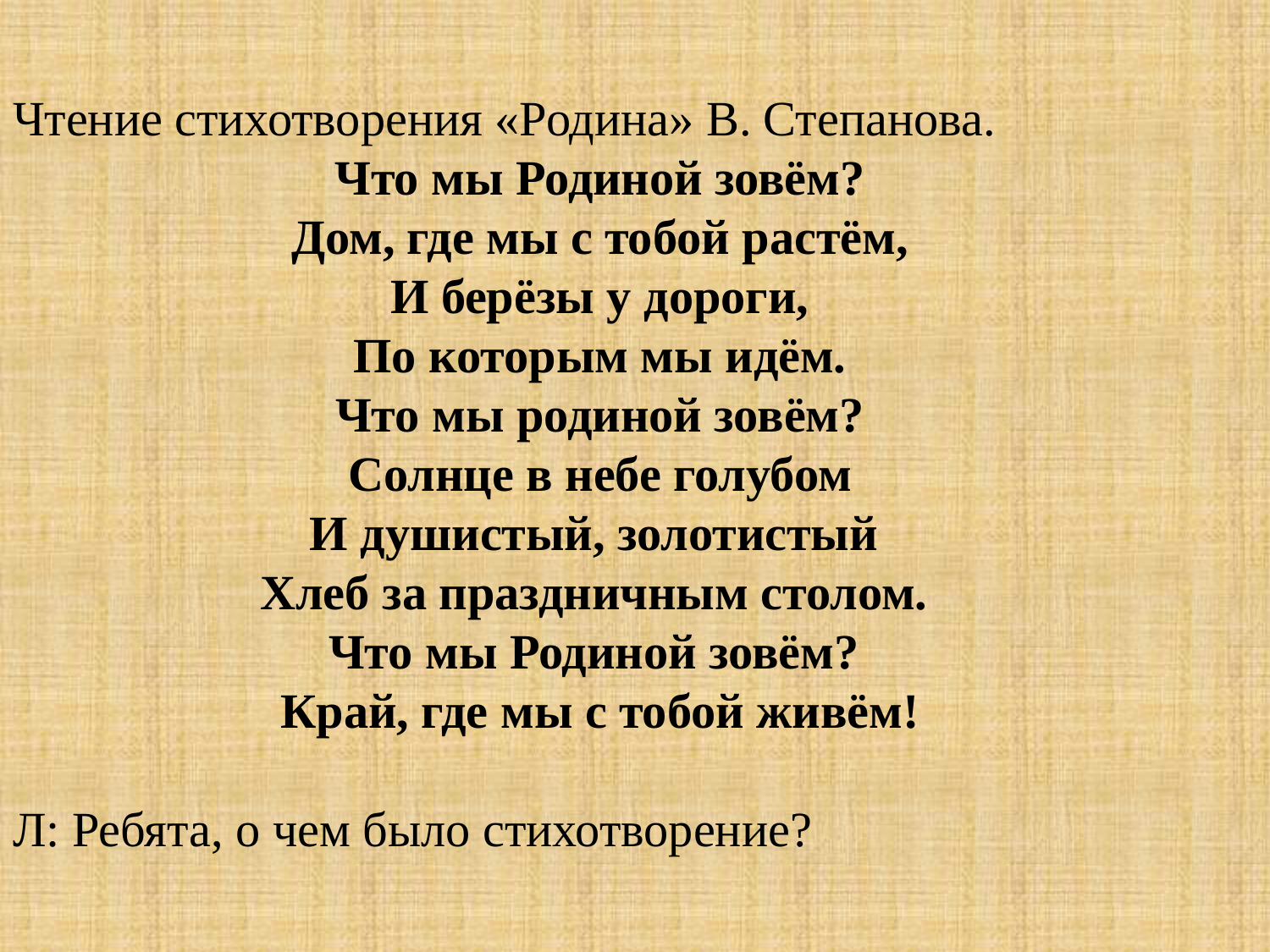

Чтение стихотворения «Родина» В. Степанова.
Что мы Родиной зовём?
 Дом, где мы с тобой растём,
И берёзы у дороги,
 По которым мы идём.
Что мы родиной зовём?
 Солнце в небе голубом
И душистый, золотистый
Хлеб за праздничным столом.
Что мы Родиной зовём?
Край, где мы с тобой живём!

Л: Ребята, о чем было стихотворение?